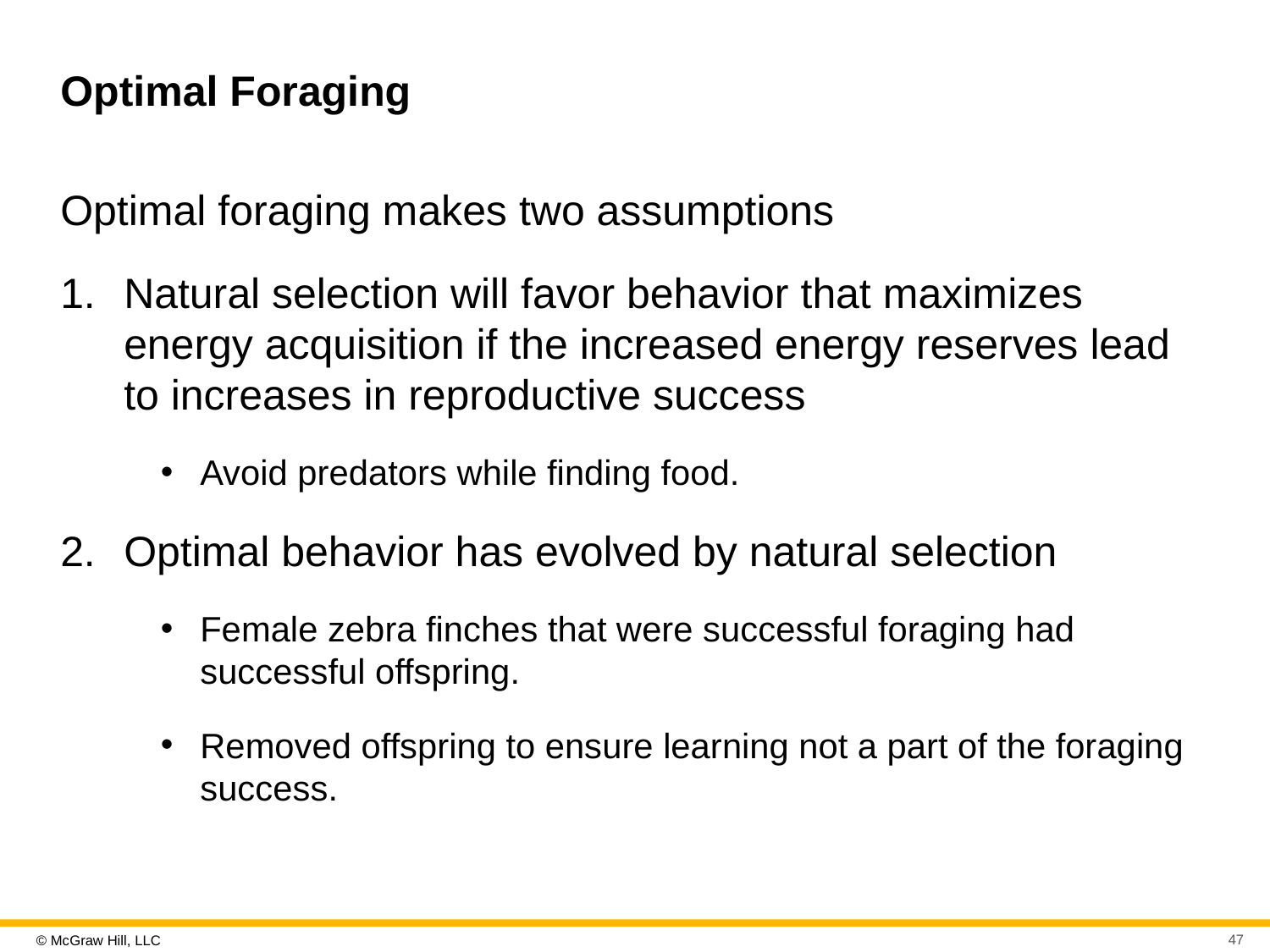

# Optimal Foraging
Optimal foraging makes two assumptions
Natural selection will favor behavior that maximizes energy acquisition if the increased energy reserves lead to increases in reproductive success
Avoid predators while finding food.
Optimal behavior has evolved by natural selection
Female zebra finches that were successful foraging had successful offspring.
Removed offspring to ensure learning not a part of the foraging success.
47